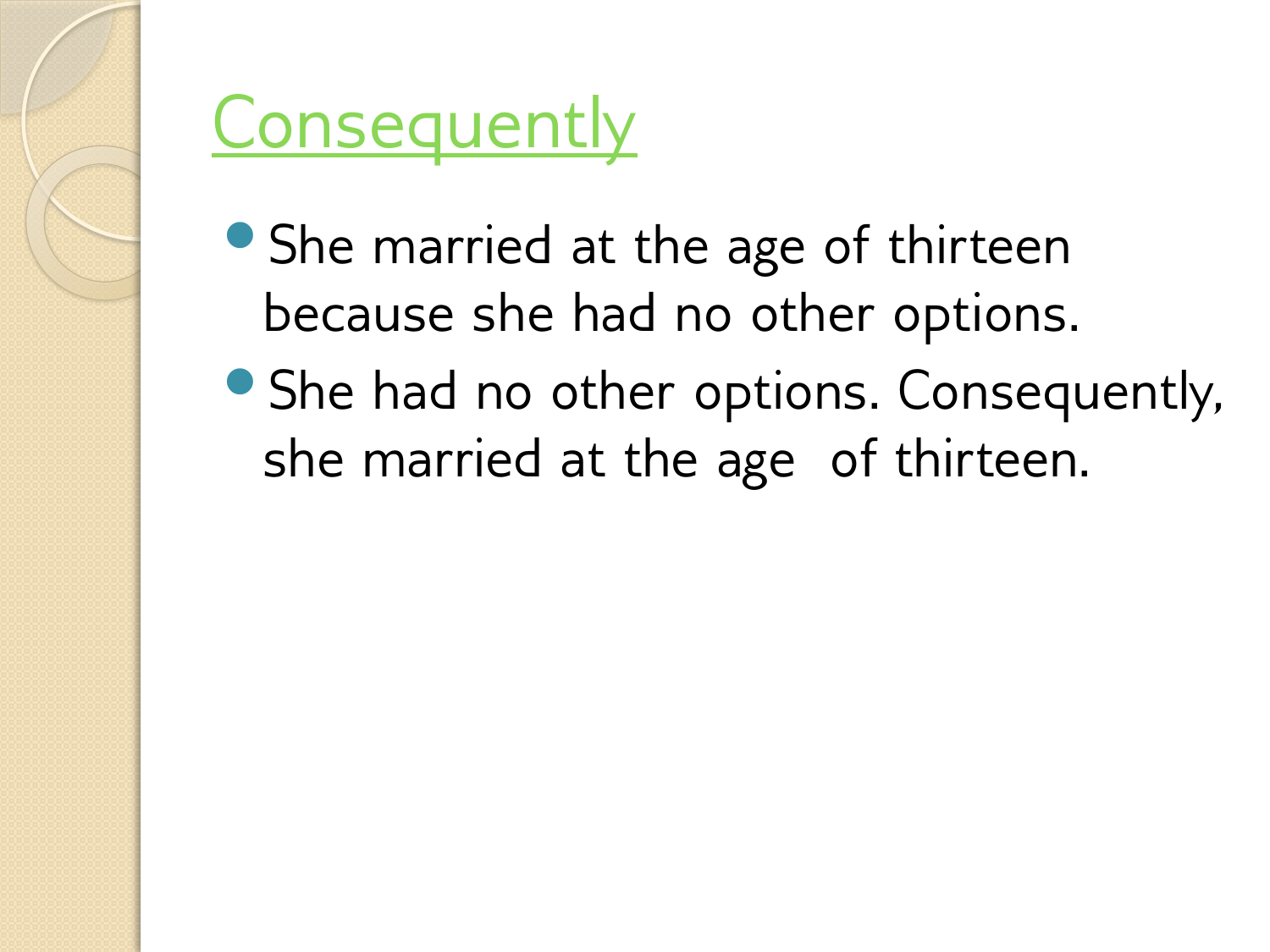

# Consequently
She married at the age of thirteen because she had no other options.
She had no other options. Consequently, she married at the age  of thirteen.